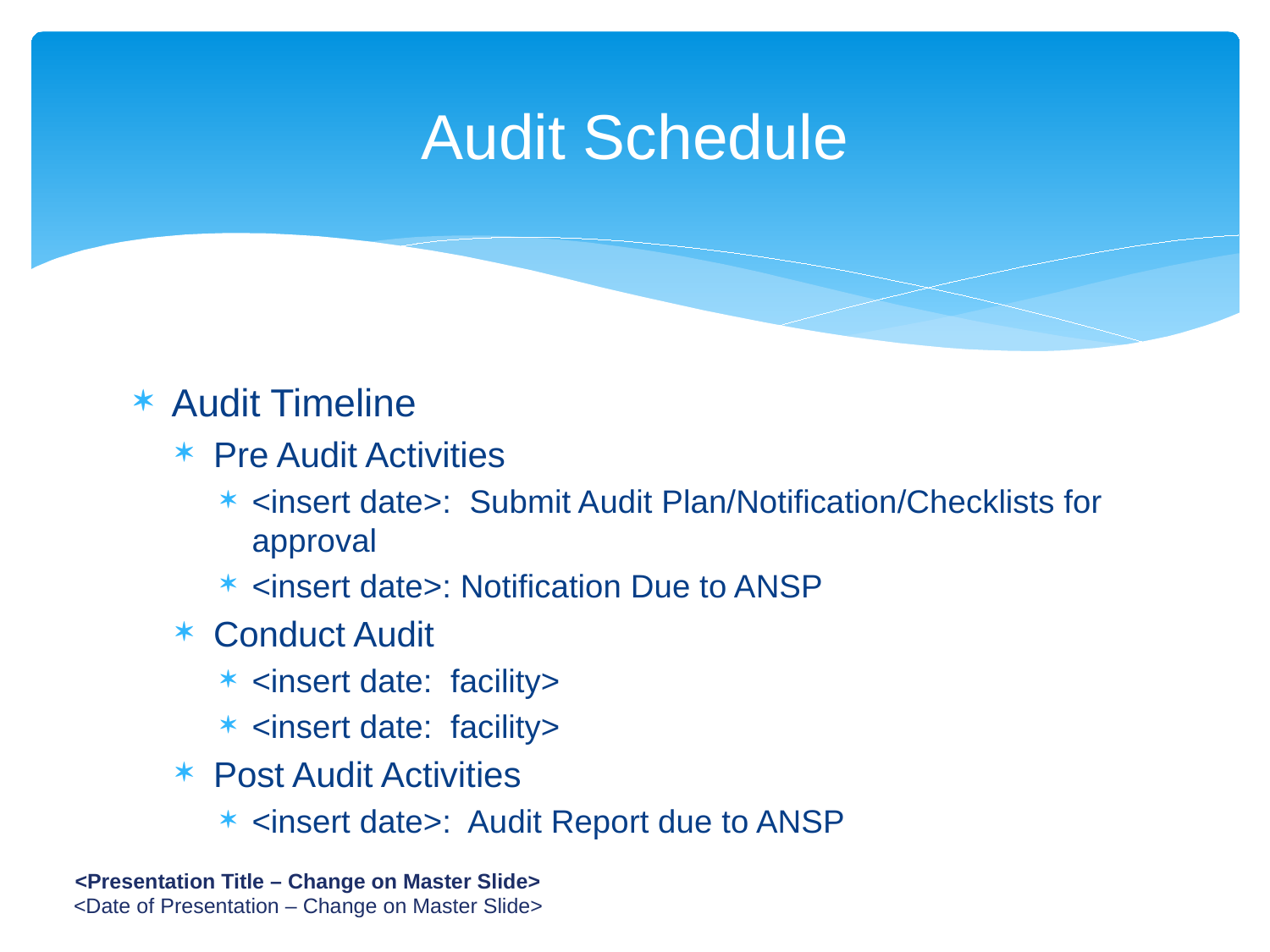

# Audit Schedule
Audit Timeline
Pre Audit Activities
<insert date>:  Submit Audit Plan/Notification/Checklists for approval
<insert date>: Notification Due to ANSP
Conduct Audit
<insert date:  facility>
<insert date:  facility>
Post Audit Activities
<insert date>:  Audit Report due to ANSP

8